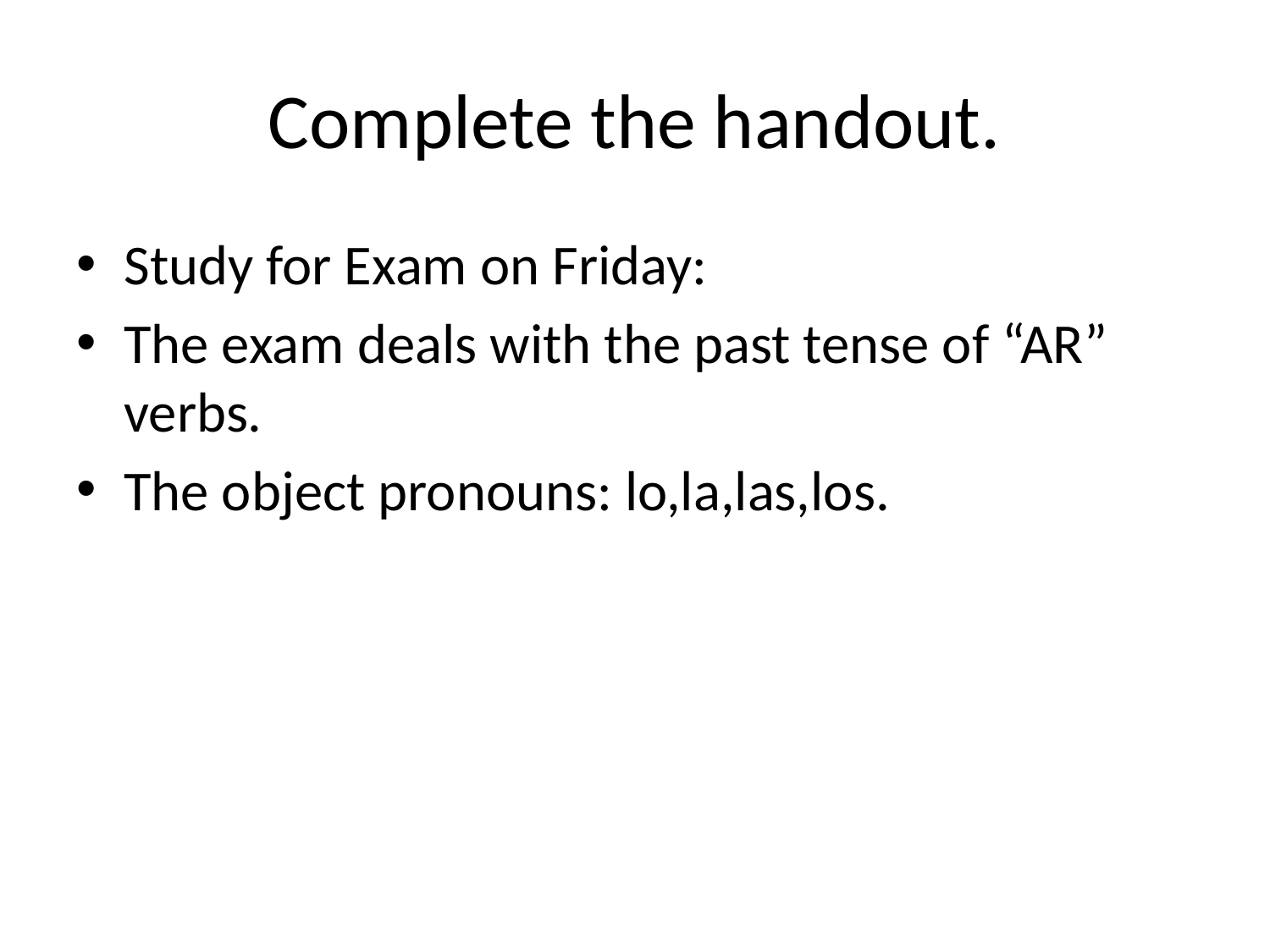

# Complete the handout.
Study for Exam on Friday:
The exam deals with the past tense of “AR” verbs.
The object pronouns: lo,la,las,los.